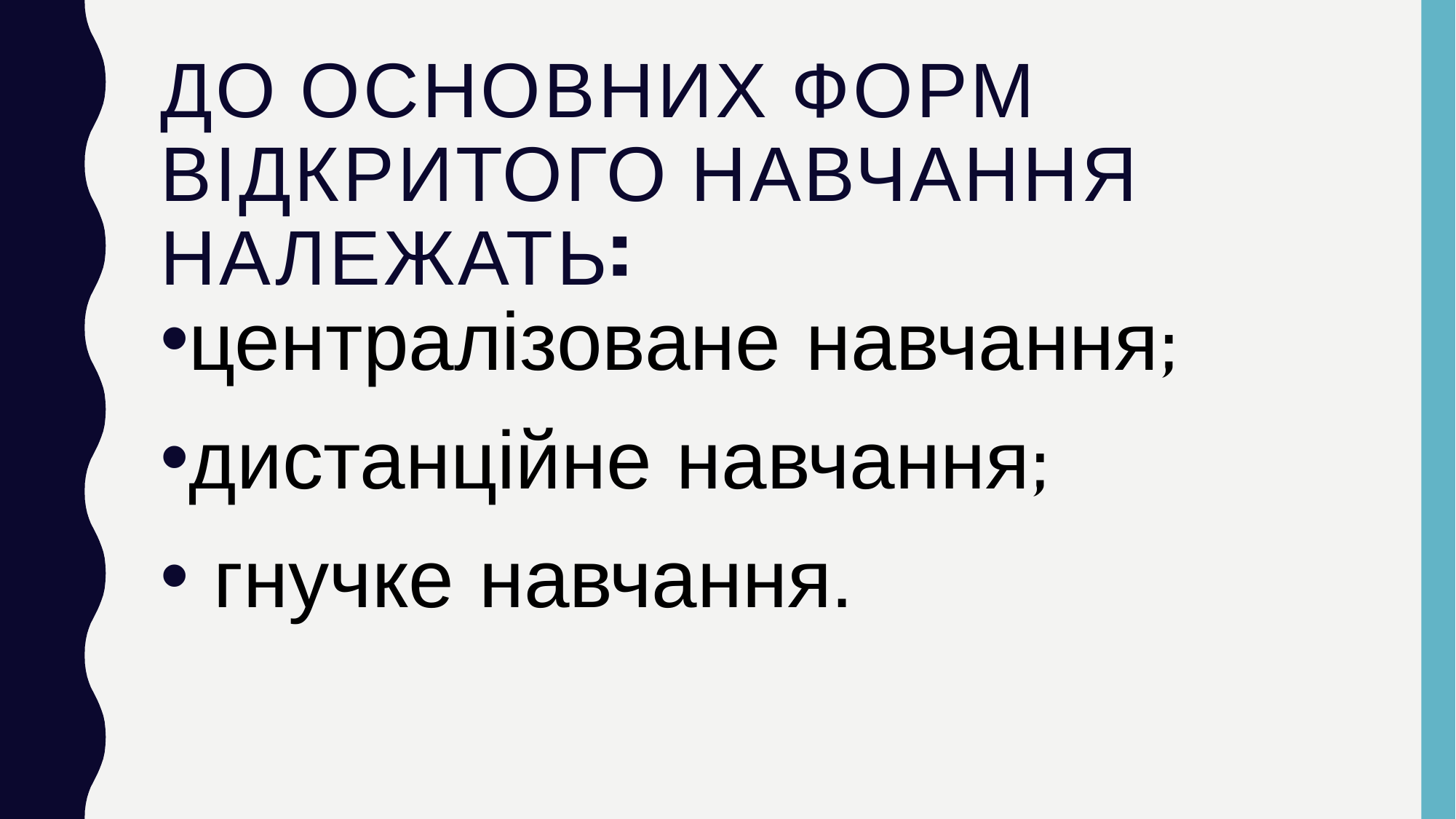

# До основних форм відкритого навчання належать:
централізоване навчання;
дистанційне навчання;
 гнучке навчання.